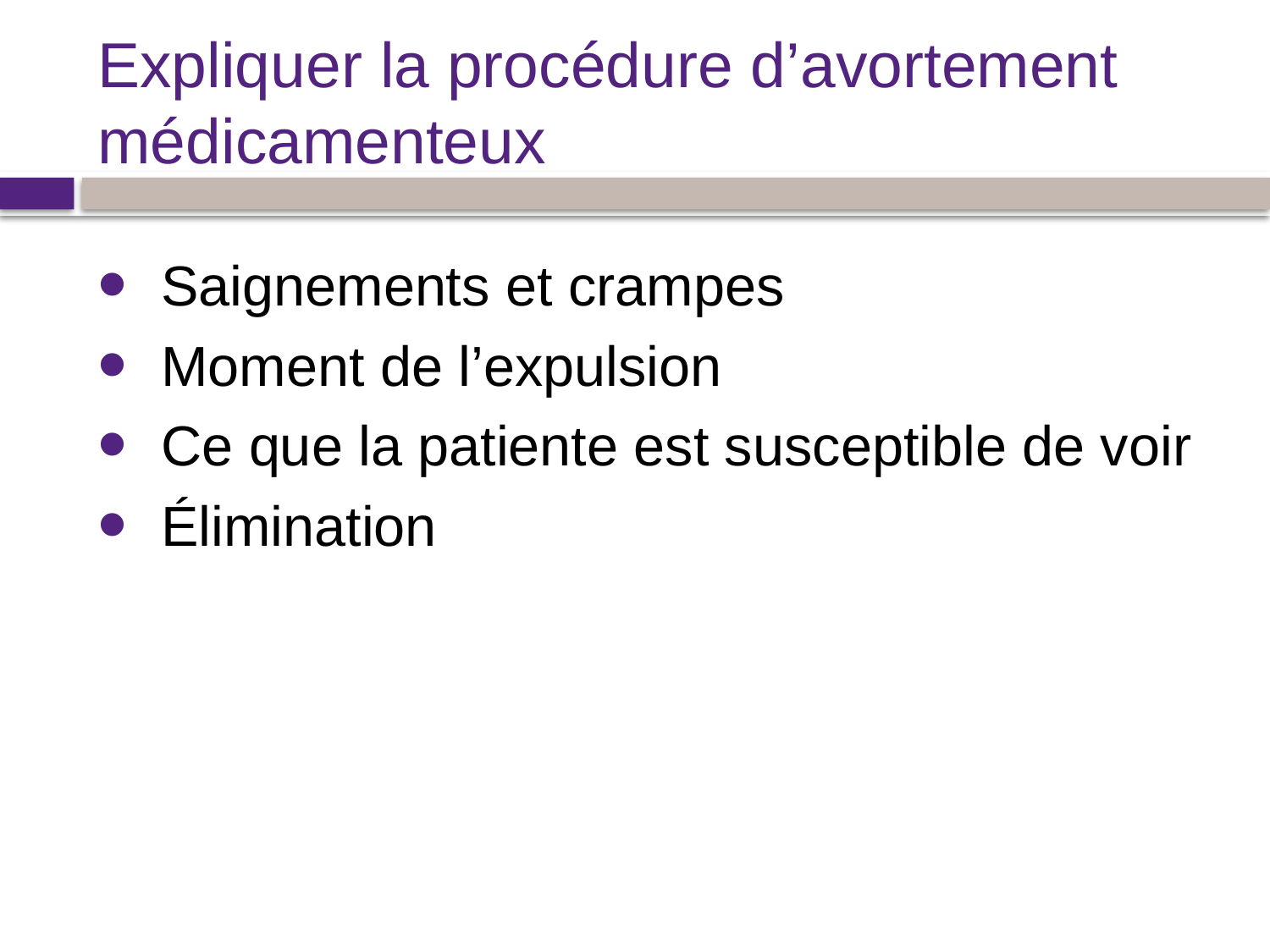

# Expliquer la procédure d’avortement médicamenteux
Saignements et crampes
Moment de l’expulsion
Ce que la patiente est susceptible de voir
Élimination